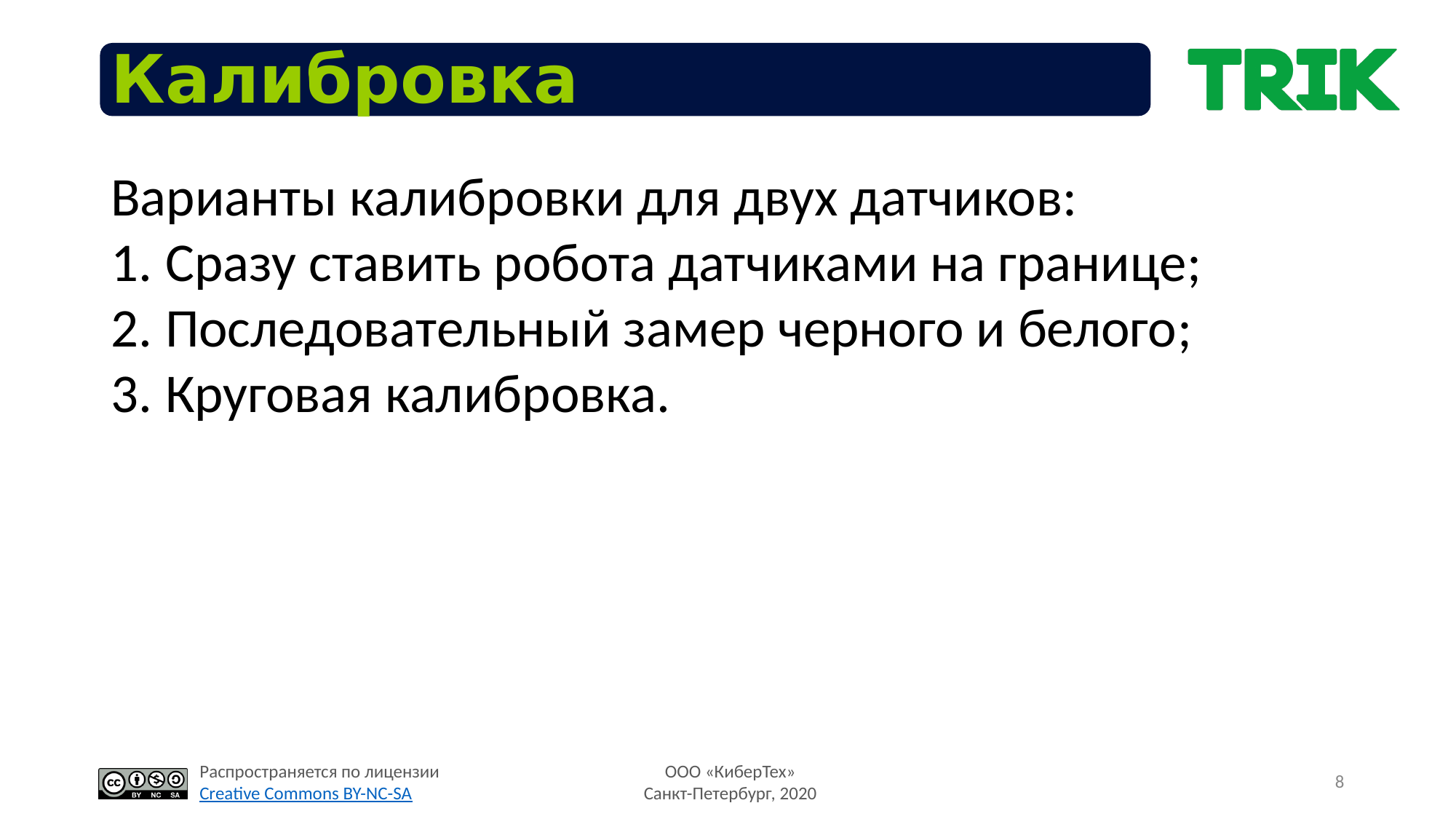

# Калибровка
Варианты калибровки для двух датчиков:
Сразу ставить робота датчиками на границе;
Последовательный замер черного и белого;
Круговая калибровка.
8